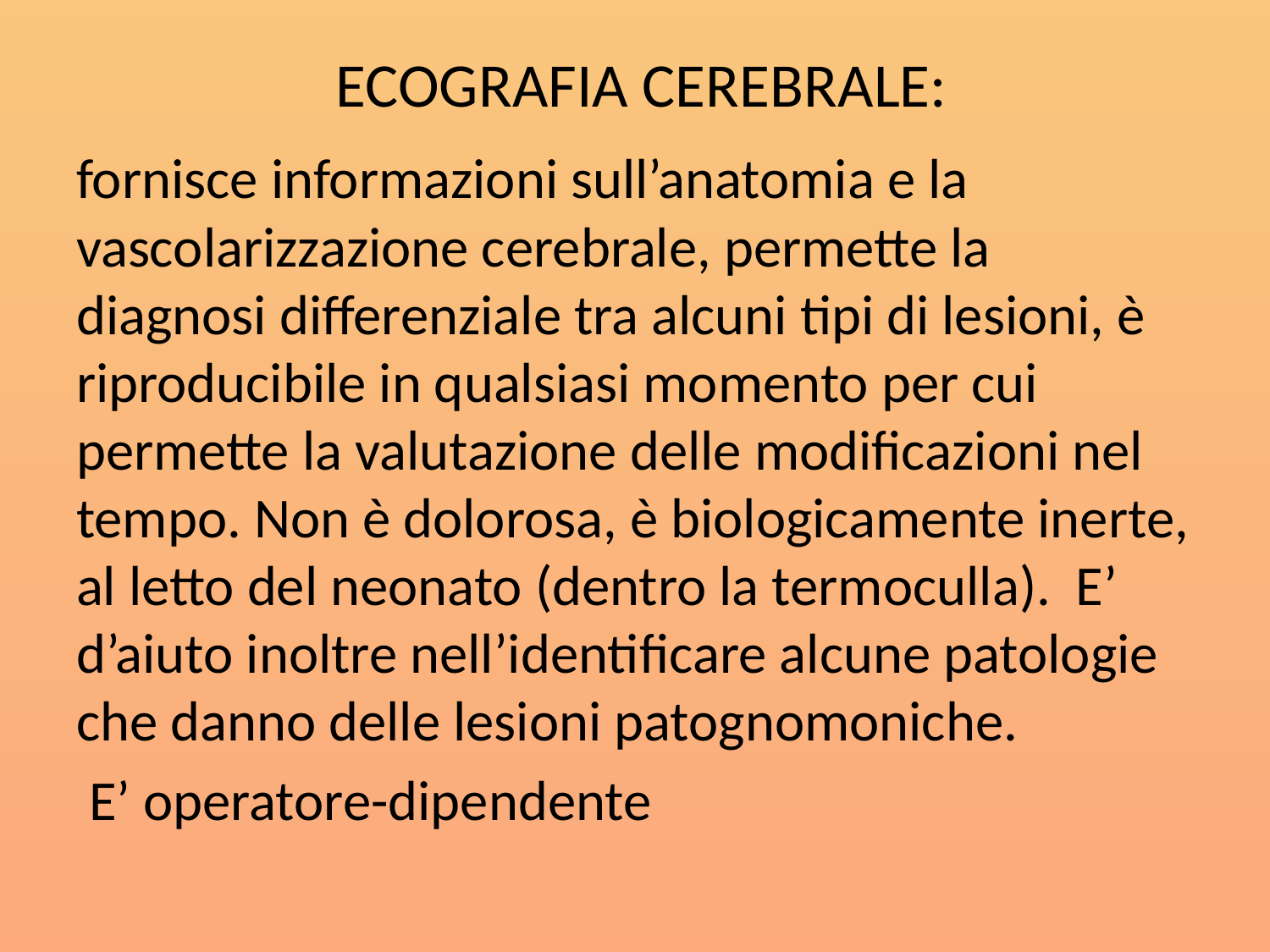

# ECOGRAFIA CEREBRALE:
fornisce informazioni sull’anatomia e la vascolarizzazione cerebrale, permette la diagnosi differenziale tra alcuni tipi di lesioni, è riproducibile in qualsiasi momento per cui permette la valutazione delle modificazioni nel tempo. Non è dolorosa, è biologicamente inerte, al letto del neonato (dentro la termoculla).  E’ d’aiuto inoltre nell’identificare alcune patologie che danno delle lesioni patognomoniche.
 E’ operatore-dipendente